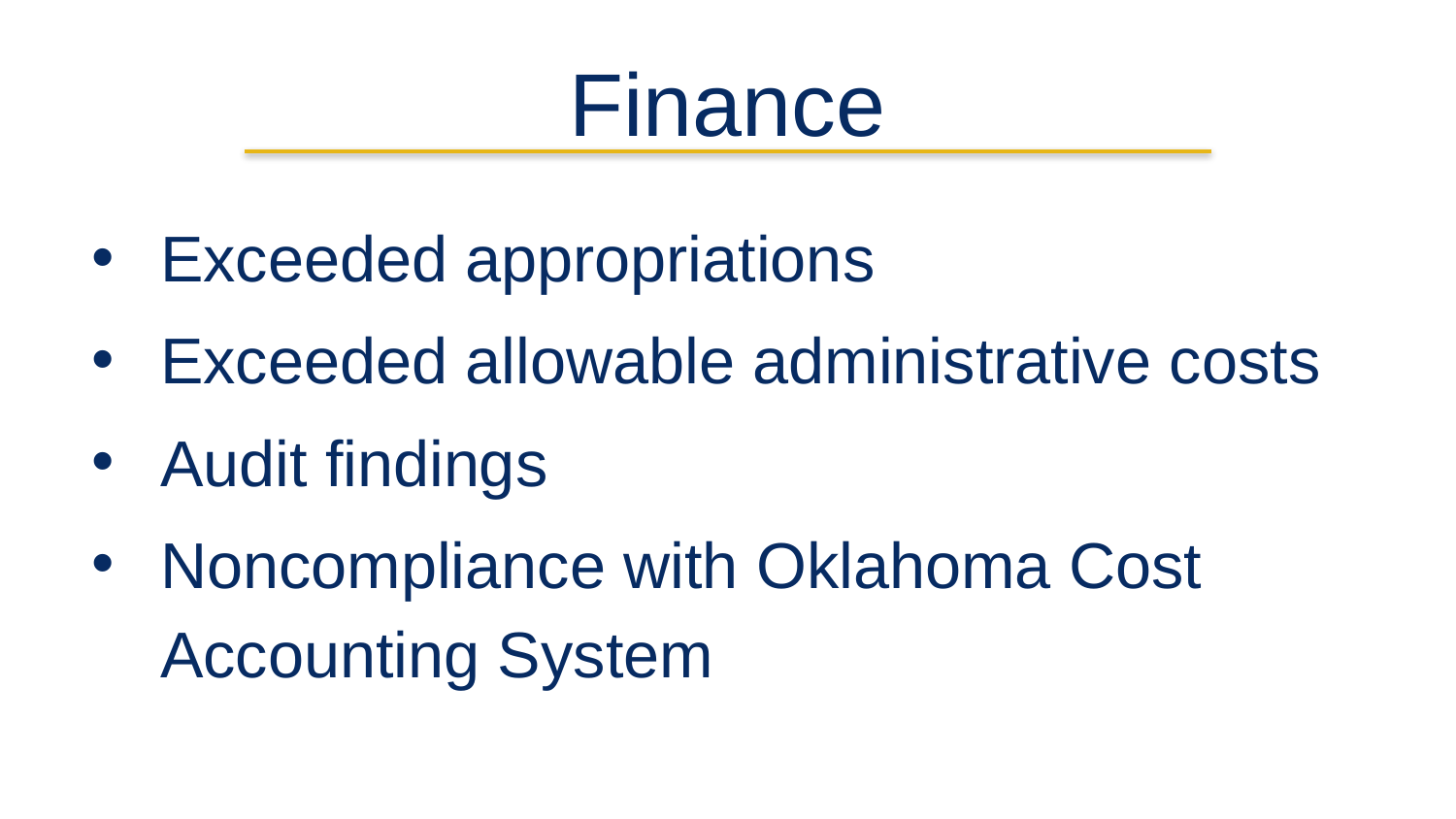

# Finance
Exceeded appropriations
Exceeded allowable administrative costs
Audit findings
Noncompliance with Oklahoma Cost Accounting System